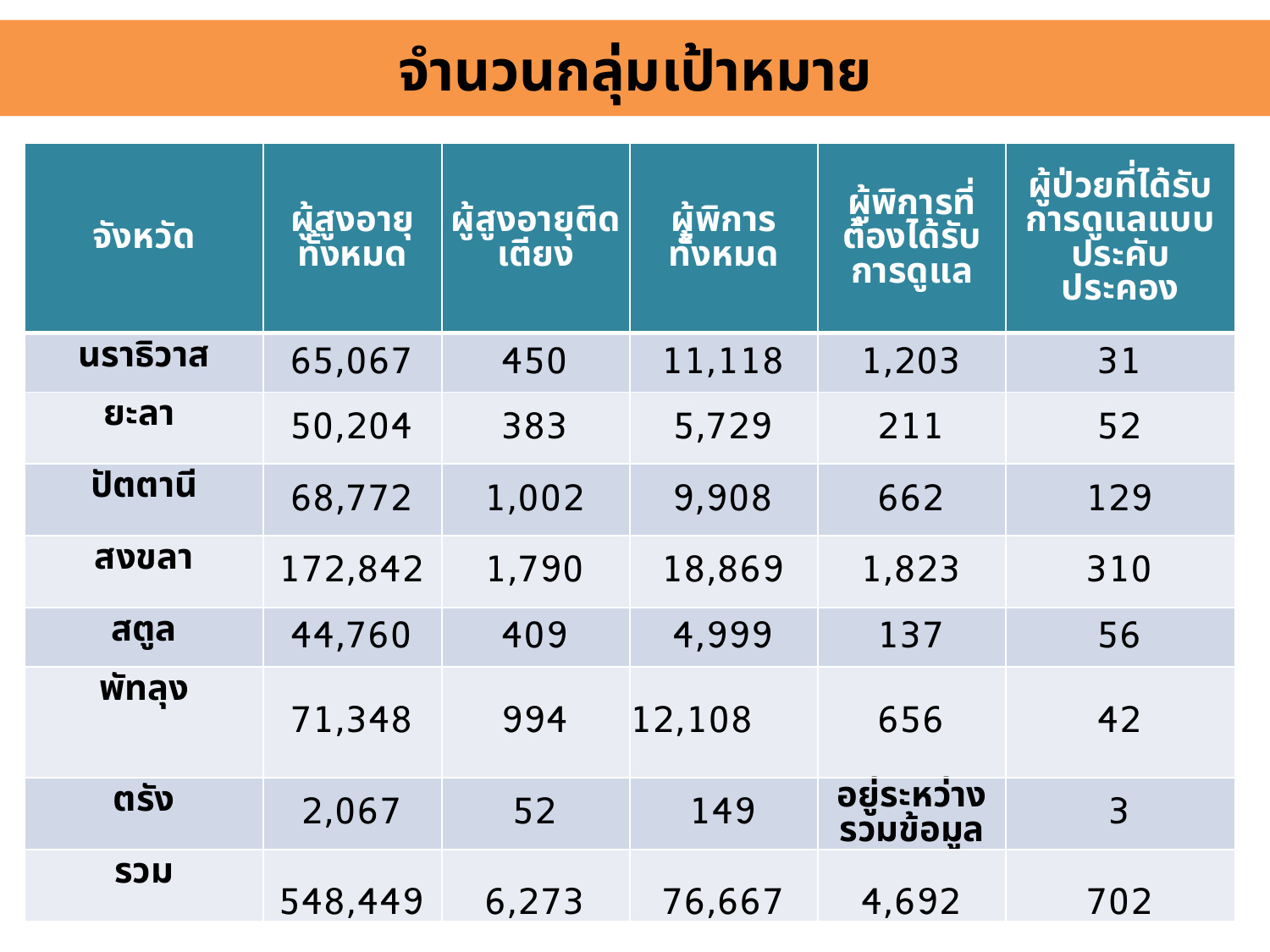

# จำนวนกลุ่มเป้าหมาย
| จังหวัด | ผู้สูงอายุทั้งหมด | ผู้สูงอายุติดเตียง | ผู้พิการทั้งหมด | ผู้พิการที่ต้องได้รับการดูแล | ผู้ป่วยที่ได้รับการดูแลแบบประคับ ประคอง |
| --- | --- | --- | --- | --- | --- |
| นราธิวาส | 65,067 | 450 | 11,118 | 1,203 | 31 |
| ยะลา | 50,204 | 383 | 5,729 | 211 | 52 |
| ปัตตานี | 68,772 | 1,002 | 9,908 | 662 | 129 |
| สงขลา | 172,842 | 1,790 | 18,869 | 1,823 | 310 |
| สตูล | 44,760 | 409 | 4,999 | 137 | 56 |
| พัทลุง | 71,348 | 994 | 12,108 | 656 | 42 |
| ตรัง | 2,067 | 52 | 149 | อยู่ระหว่างรวมข้อมูล | 3 |
| รวม | 548,449 | 6,273 | 76,667 | 4,692 | 702 |